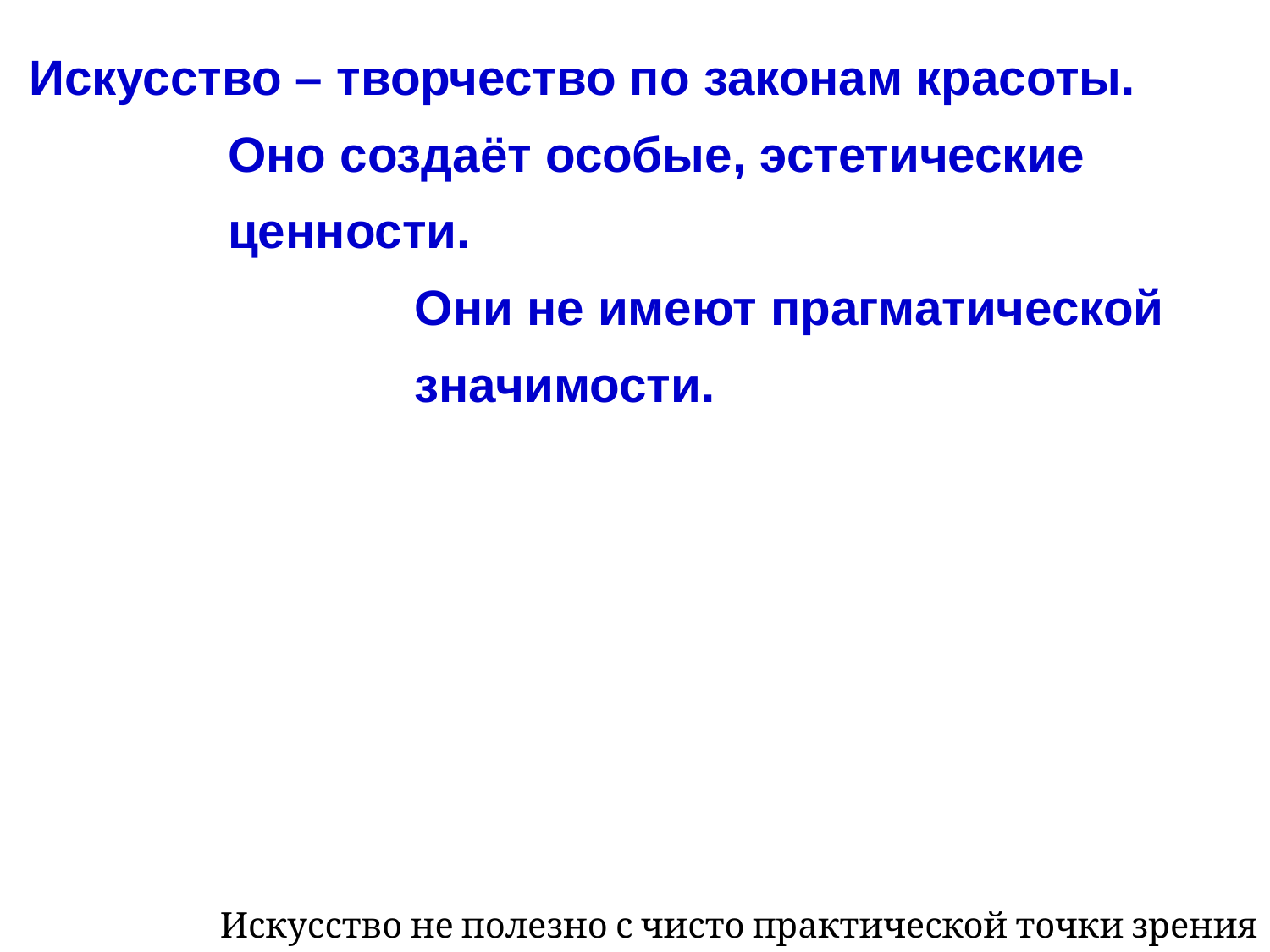

Искусство – творчество по законам красоты.
Оно создаёт особые, эстетические ценности.
Они не имеют прагматической значимости.
Искусство не полезно с чисто практической точки зрения